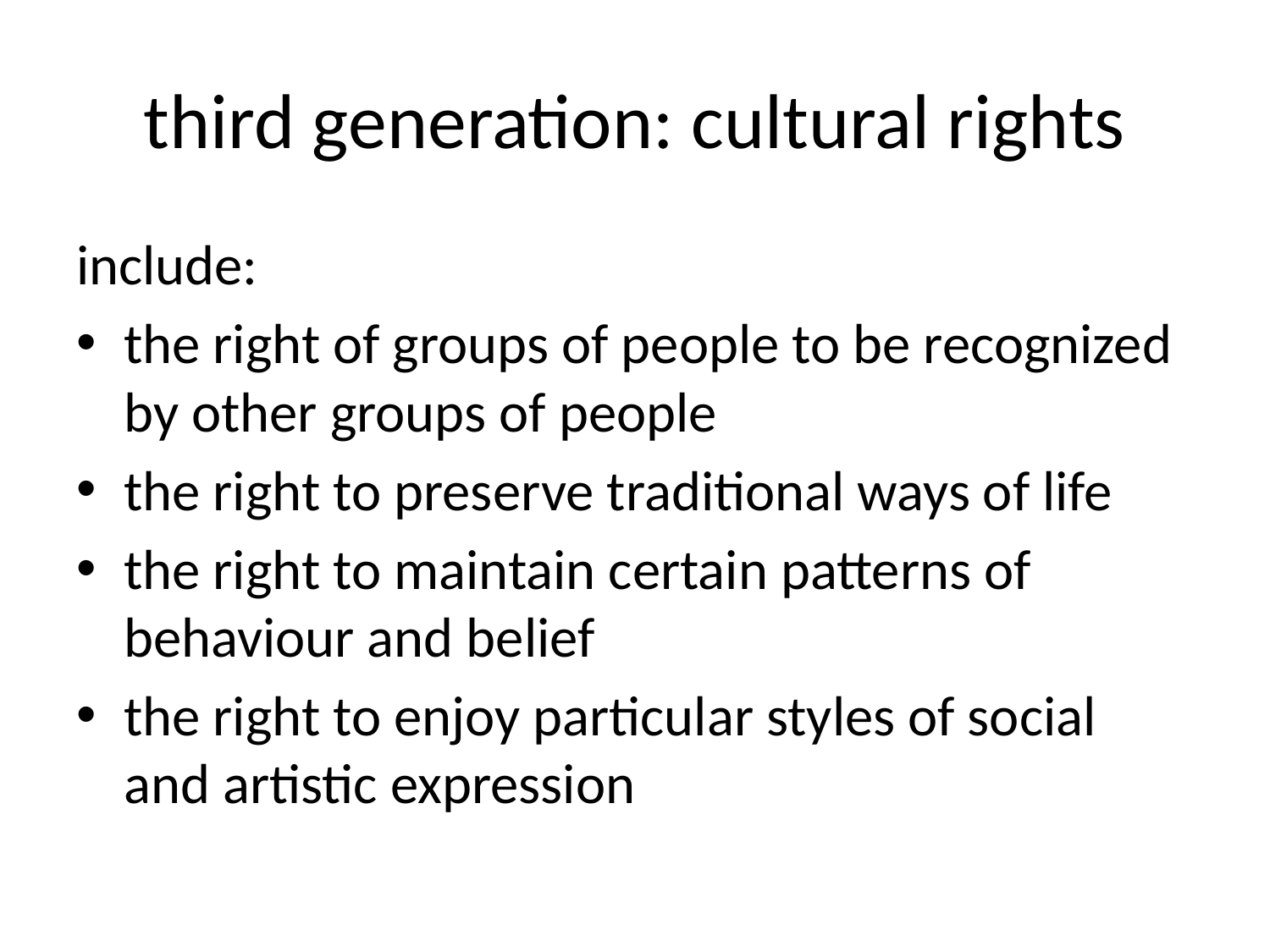

# third generation: cultural rights
include:
the right of groups of people to be recognized by other groups of people
the right to preserve traditional ways of life
the right to maintain certain patterns of behaviour and belief
the right to enjoy particular styles of social and artistic expression